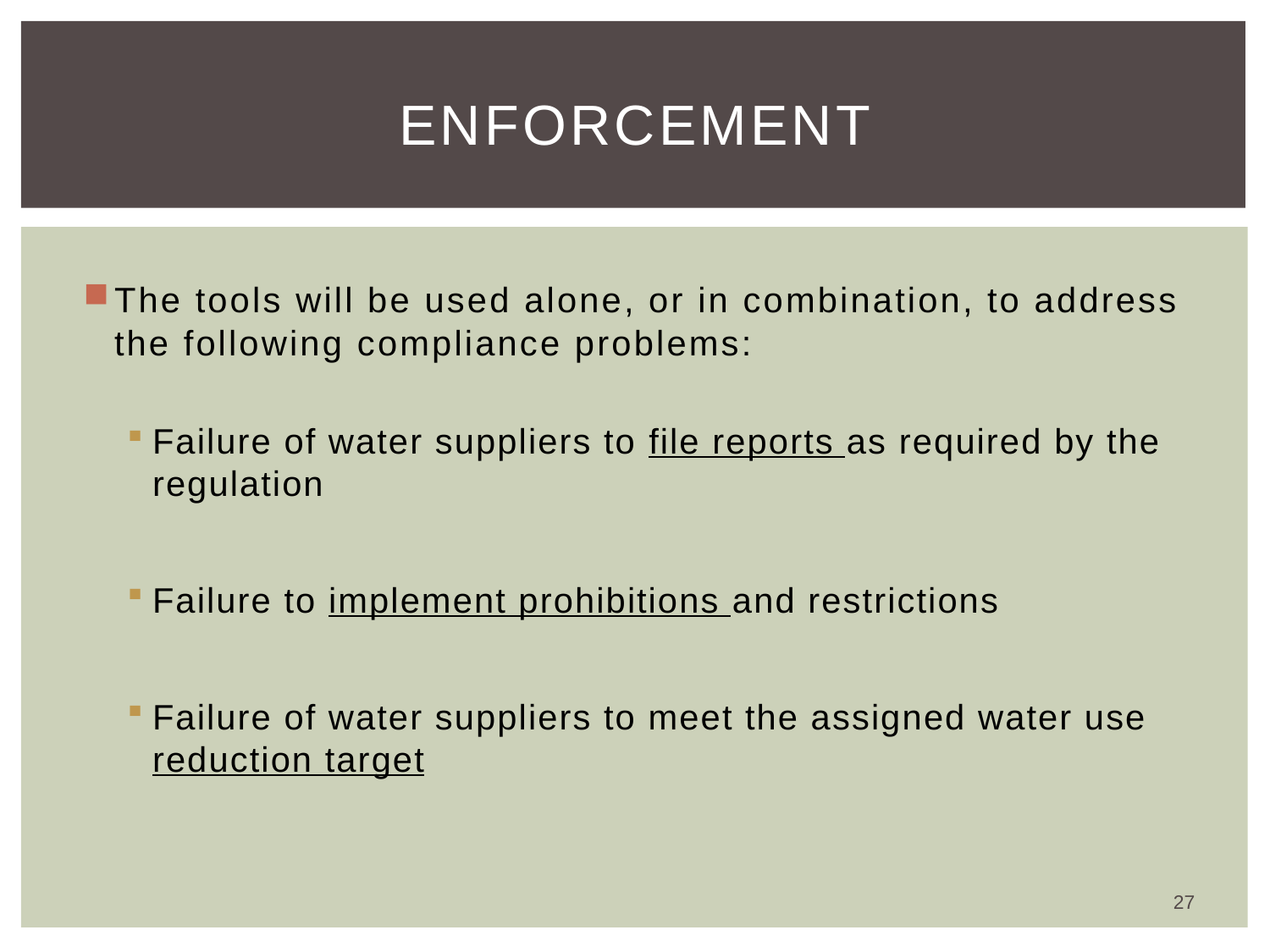

# Enforcement

The tools will be used alone, or in combination, to address the following compliance problems:

Failure of water suppliers to file reports as required by the regulation

Failure to implement prohibitions and restrictions

Failure of water suppliers to meet the assigned water use reduction target

27